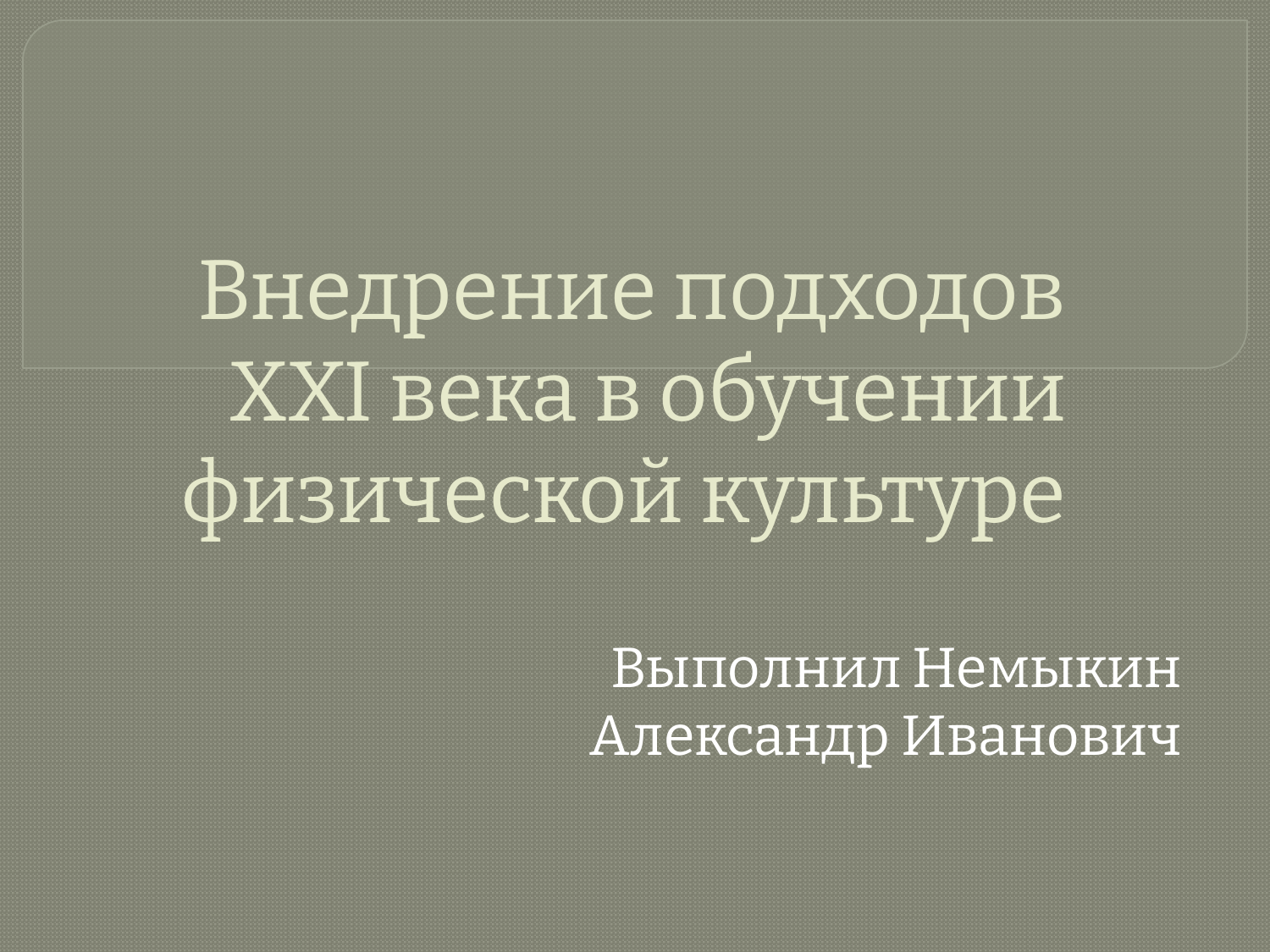

# Внедрение подходов XXI века в обучении физической культуре
Выполнил Немыкин Александр Иванович